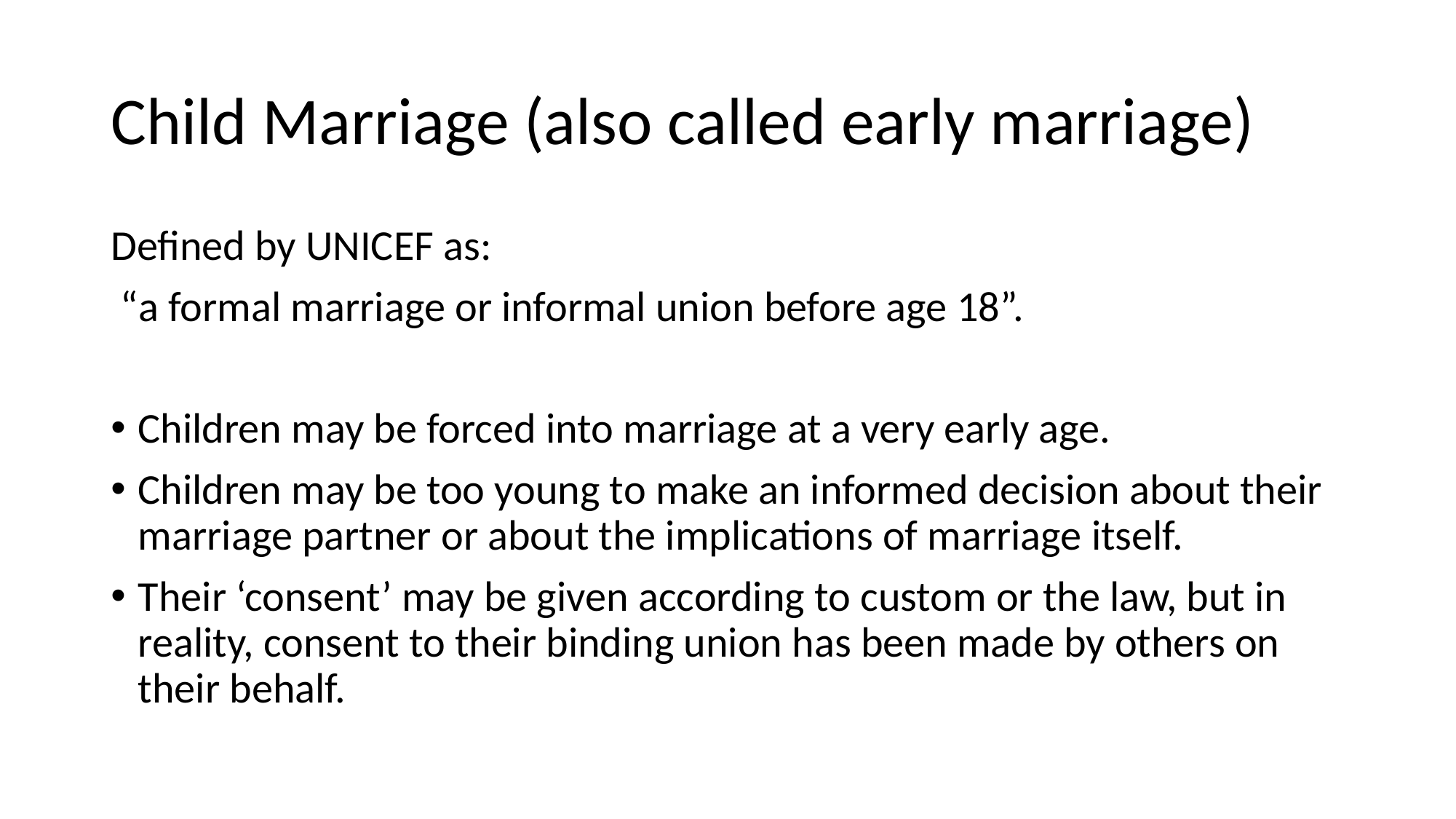

# Child Marriage (also called early marriage)
Defined by UNICEF as:
 “a formal marriage or informal union before age 18”.

Children may be forced into marriage at a very early age.
Children may be too young to make an informed decision about their marriage partner or about the implications of marriage itself.
Their ‘consent’ may be given according to custom or the law, but in reality, consent to their binding union has been made by others on their behalf.